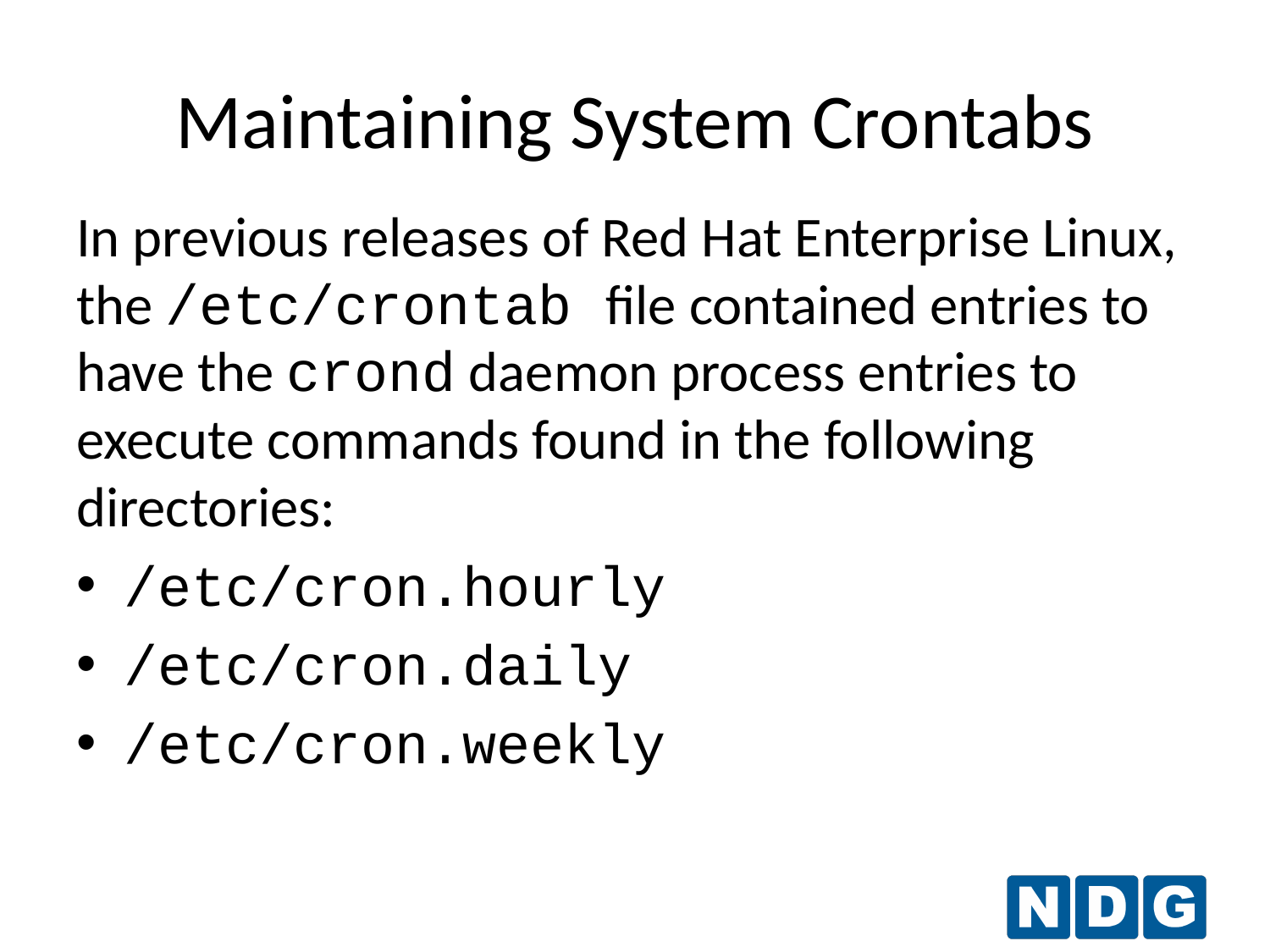

Maintaining System Crontabs
In previous releases of Red Hat Enterprise Linux, the /etc/crontab file contained entries to have the crond daemon process entries to execute commands found in the following directories:
/etc/cron.hourly
/etc/cron.daily
/etc/cron.weekly